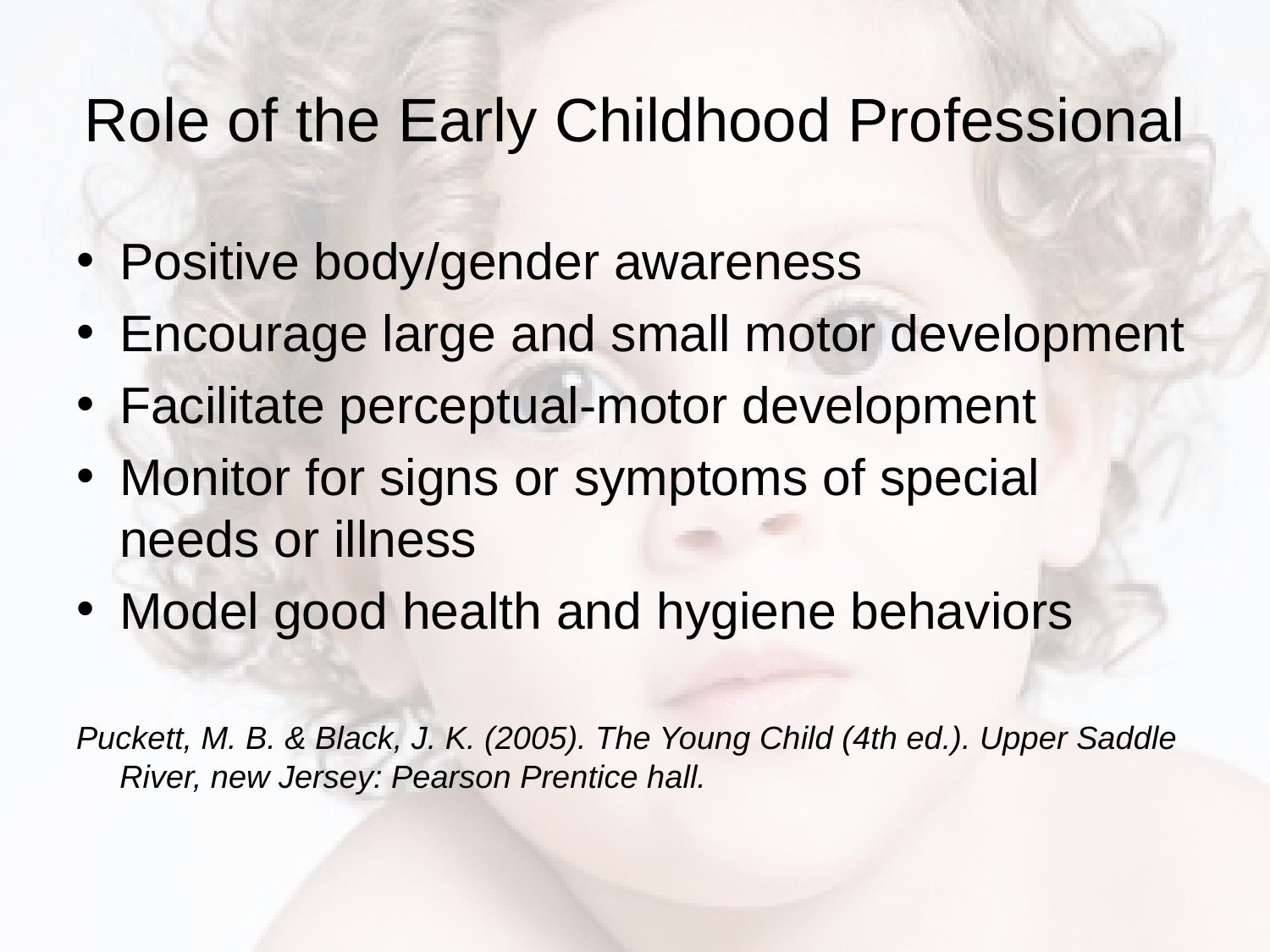

# Role of the Early Childhood Professional
Positive body/gender awareness
Encourage large and small motor development
Facilitate perceptual-motor development
Monitor for signs or symptoms of special needs or illness
Model good health and hygiene behaviors

Puckett, M. B. & Black, J. K. (2005). The Young Child (4th ed.). Upper Saddle River, new Jersey: Pearson Prentice hall.